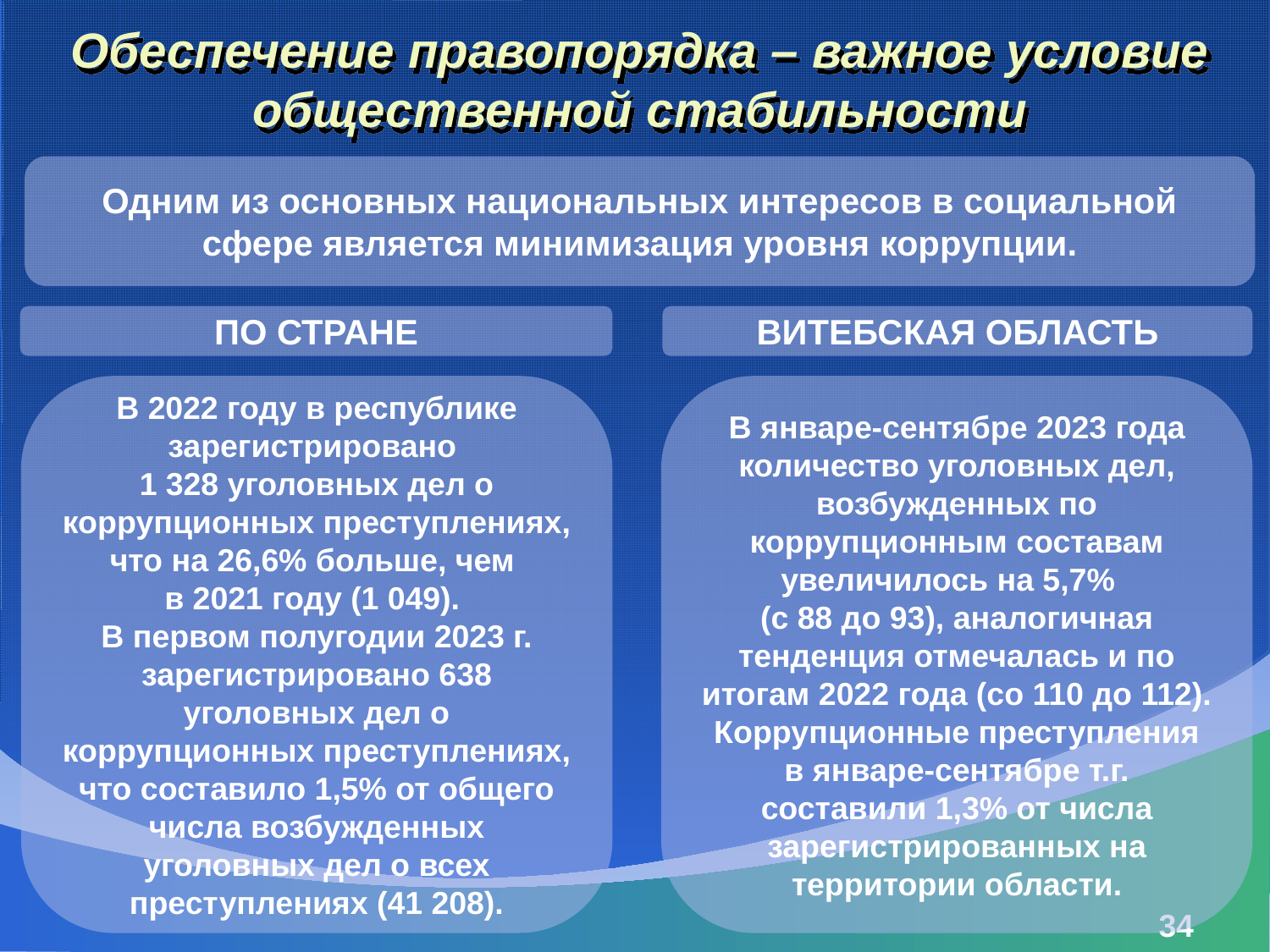

Обеспечение правопорядка – важное условие общественной стабильности
Одним из основных национальных интересов в социальной сфере является минимизация уровня коррупции.
ПО СТРАНЕ
ВИТЕБСКАЯ ОБЛАСТЬ
В январе-сентябре 2023 года количество уголовных дел, возбужденных по коррупционным составам увеличилось на 5,7%
(с 88 до 93), аналогичная тенденция отмечалась и по итогам 2022 года (со 110 до 112).
Коррупционные преступления в январе-сентябре т.г. составили 1,3% от числа зарегистрированных на территории области.
В 2022 году в республике зарегистрировано
1 328 уголовных дел о коррупционных преступлениях, что на 26,6% больше, чем
в 2021 году (1 049).
В первом полугодии 2023 г. зарегистрировано 638 уголовных дел о коррупционных преступлениях, что составило 1,5% от общего числа возбужденных уголовных дел о всех преступлениях (41 208).
34